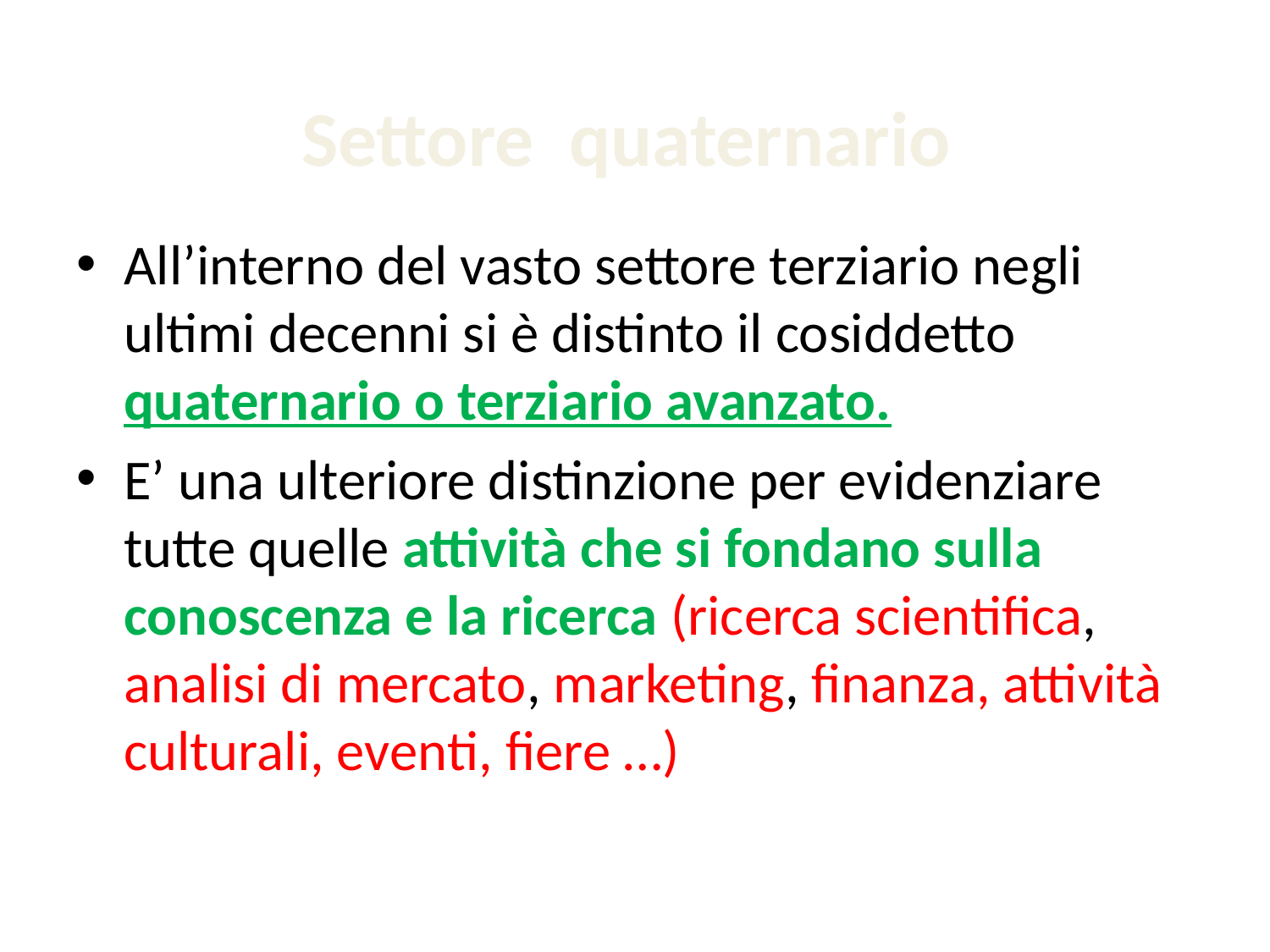

# Settore  quaternario
All’interno del vasto settore terziario negli ultimi decenni si è distinto il cosiddetto quaternario o terziario avanzato.
E’ una ulteriore distinzione per evidenziare tutte quelle attività che si fondano sulla conoscenza e la ricerca (ricerca scientifica, analisi di mercato, marketing, finanza, attività culturali, eventi, fiere …)